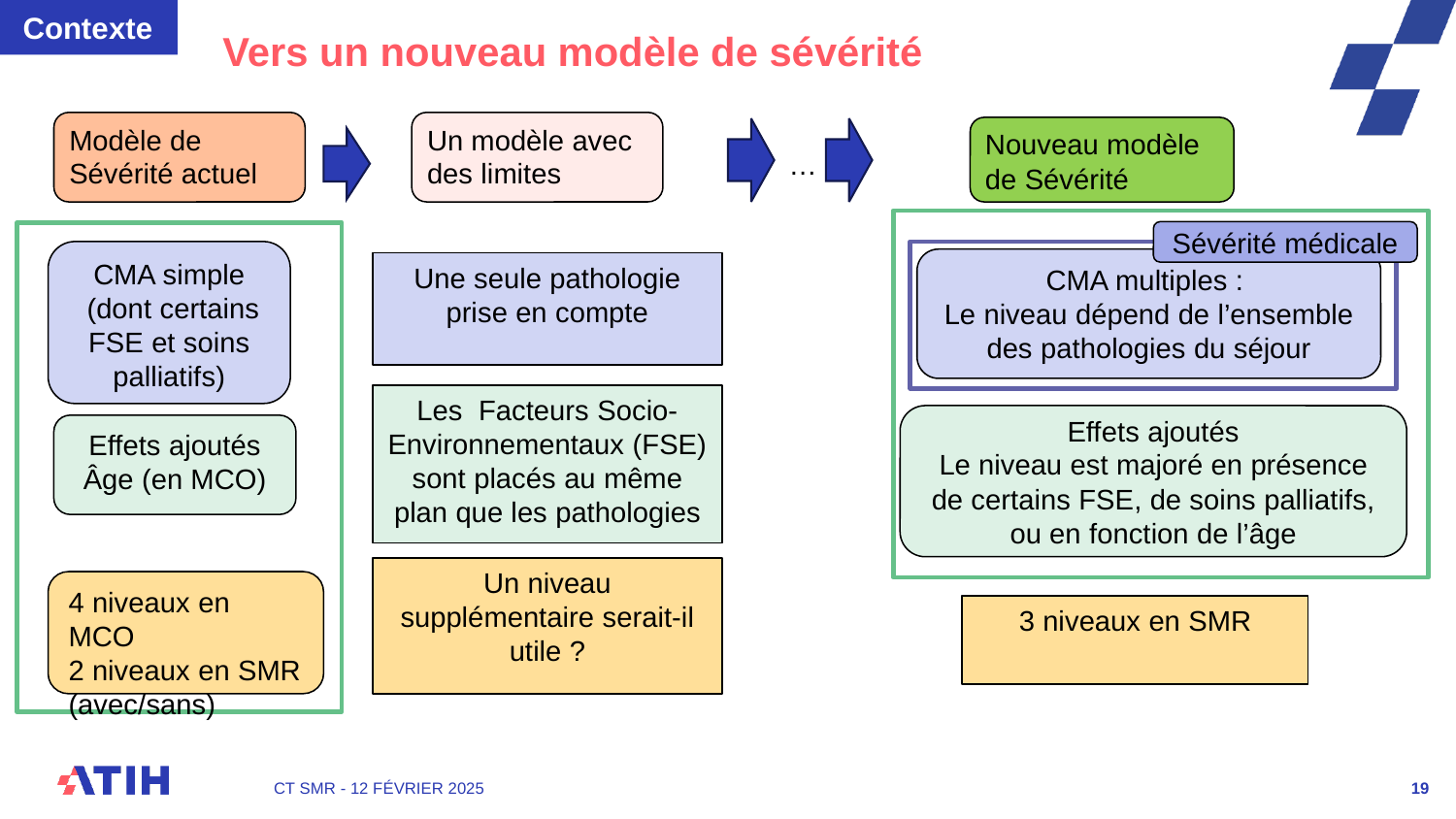

Contexte
Vers un nouveau modèle de sévérité
Un modèle avec des limites
Modèle de Sévérité actuel
Nouveau modèle de Sévérité

…

Sévérité médicale

CMA simple
 (dont certains FSE et soins palliatifs)

CMA multiples :
Le niveau dépend de l’ensemble des pathologies du séjour

Une seule pathologie prise en compte
Les  Facteurs Socio-Environnementaux (FSE) sont placés au même plan que les pathologies
Effets ajoutés
Le niveau est majoré en présence de certains FSE, de soins palliatifs, ou en fonction de l’âge
Effets ajoutés
Âge (en MCO)
Un niveau supplémentaire serait-il utile ?
4 niveaux en MCO
2 niveaux en SMR (avec/sans)

3 niveaux en SMR
CT SMR - 12 février 2025